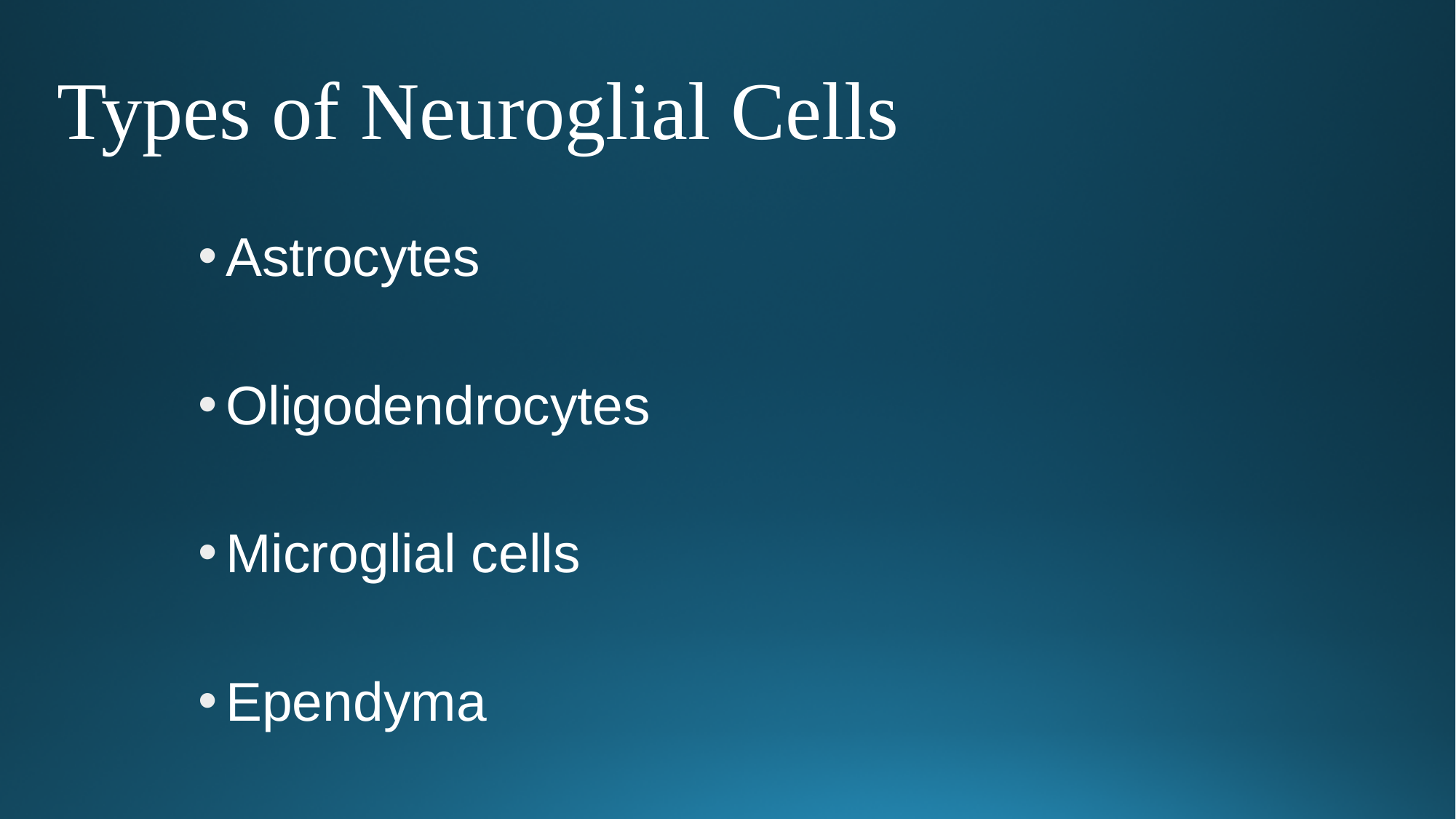

# Types of Neuroglial Cells
Astrocytes

Oligodendrocytes

Microglial cells

Ependyma